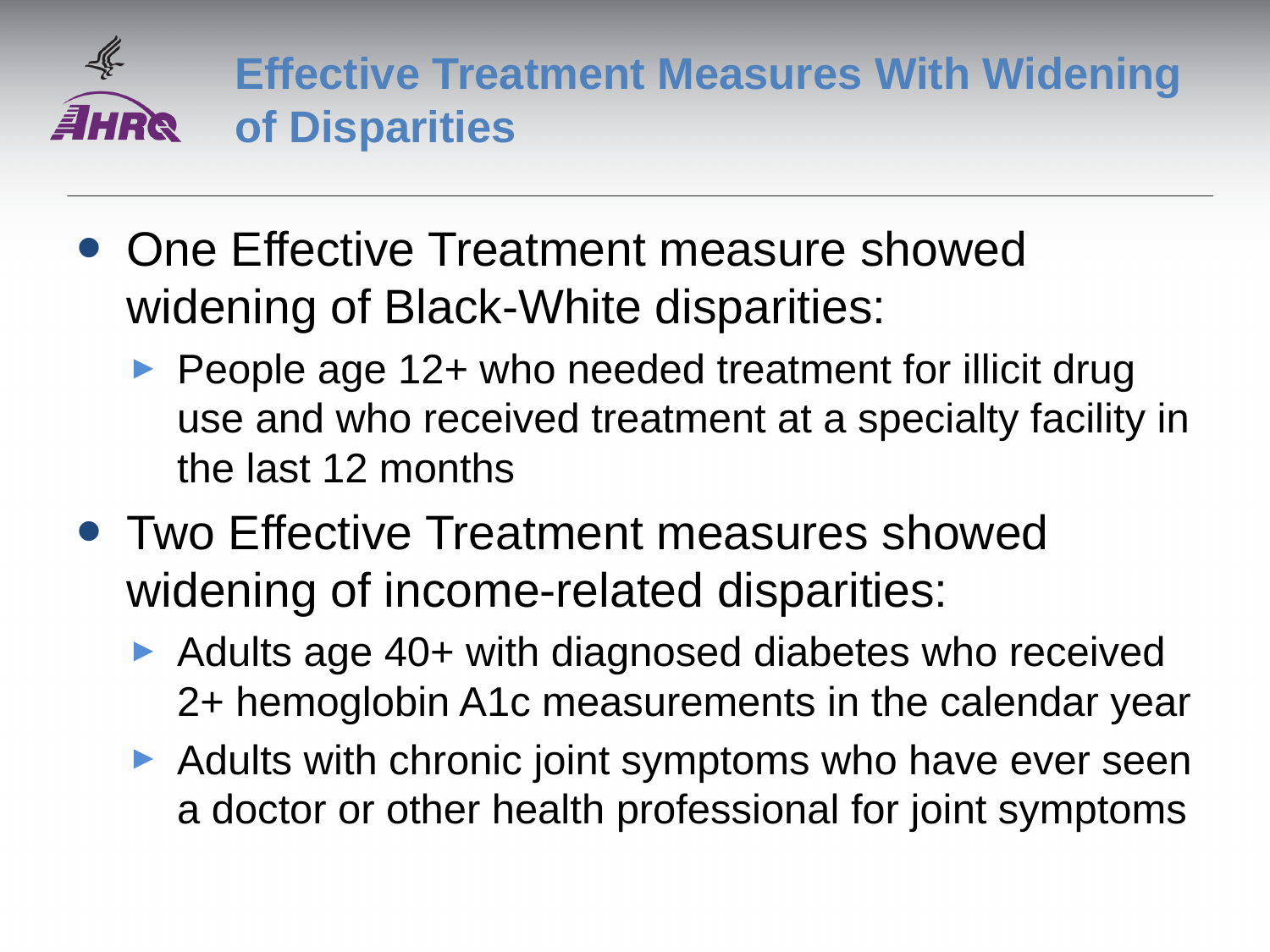

# Effective Treatment Measures With Widening of Disparities
One Effective Treatment measure showed widening of Black-White disparities:
People age 12+ who needed treatment for illicit drug use and who received treatment at a specialty facility in the last 12 months
Two Effective Treatment measures showed widening of income-related disparities:
Adults age 40+ with diagnosed diabetes who received 2+ hemoglobin A1c measurements in the calendar year
Adults with chronic joint symptoms who have ever seen a doctor or other health professional for joint symptoms